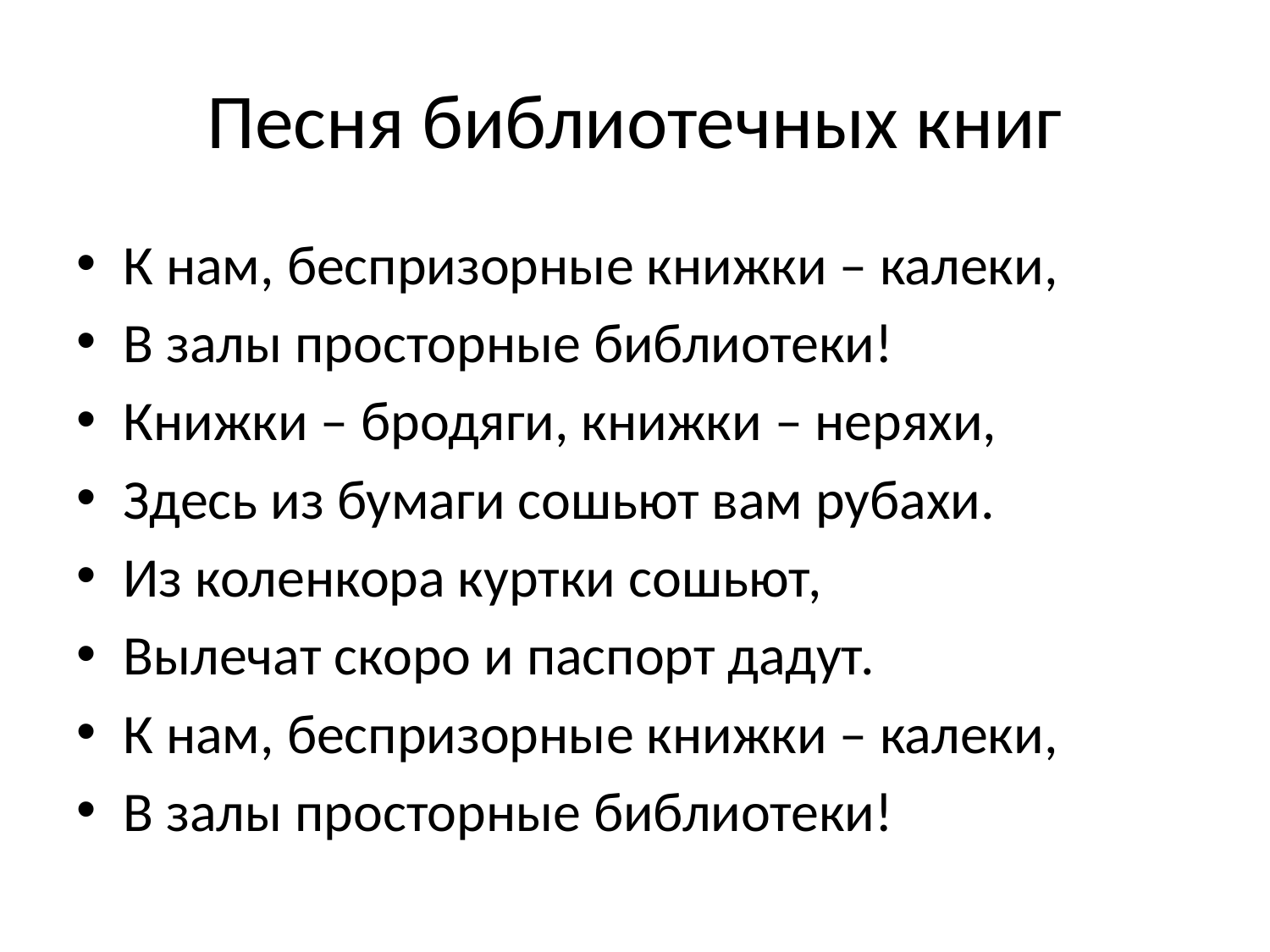

# Песня библиотечных книг
К нам, беспризорные книжки – калеки,
В залы просторные библиотеки!
Книжки – бродяги, книжки – неряхи,
Здесь из бумаги сошьют вам рубахи.
Из коленкора куртки сошьют,
Вылечат скоро и паспорт дадут.
К нам, беспризорные книжки – калеки,
В залы просторные библиотеки!